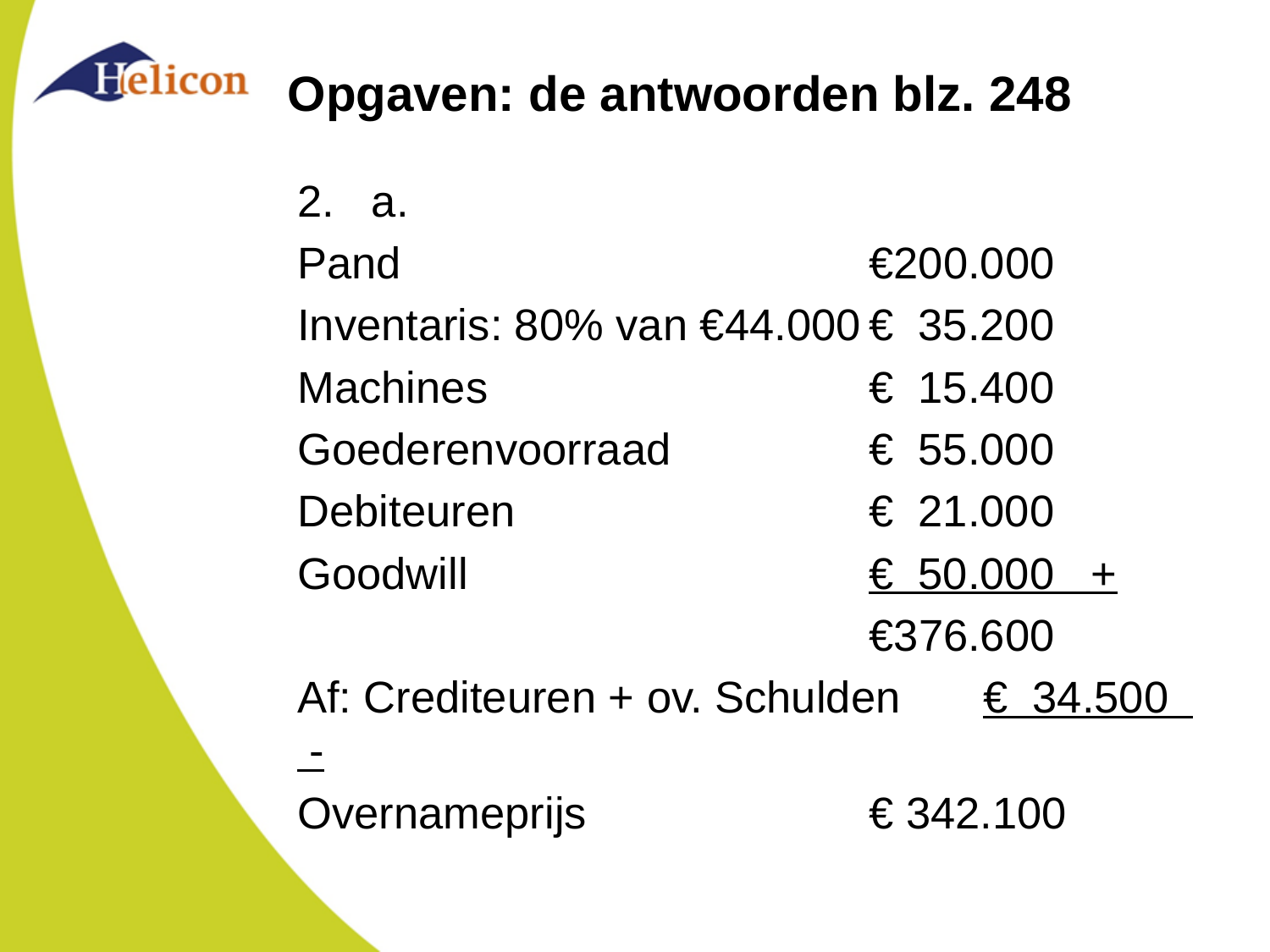

# Opgaven: de antwoorden blz. 248
 a.
Pand					€200.000
Inventaris: 80% van €44.000	€  35.200
Machines				€  15.400
Goederenvoorraad		€  55.000
Debiteuren				€  21.000
Goodwill				€  50.000   +
					€376.600
Af: Crediteuren + ov. Schulden	€  34.500    -
Overnameprijs			€ 342.100